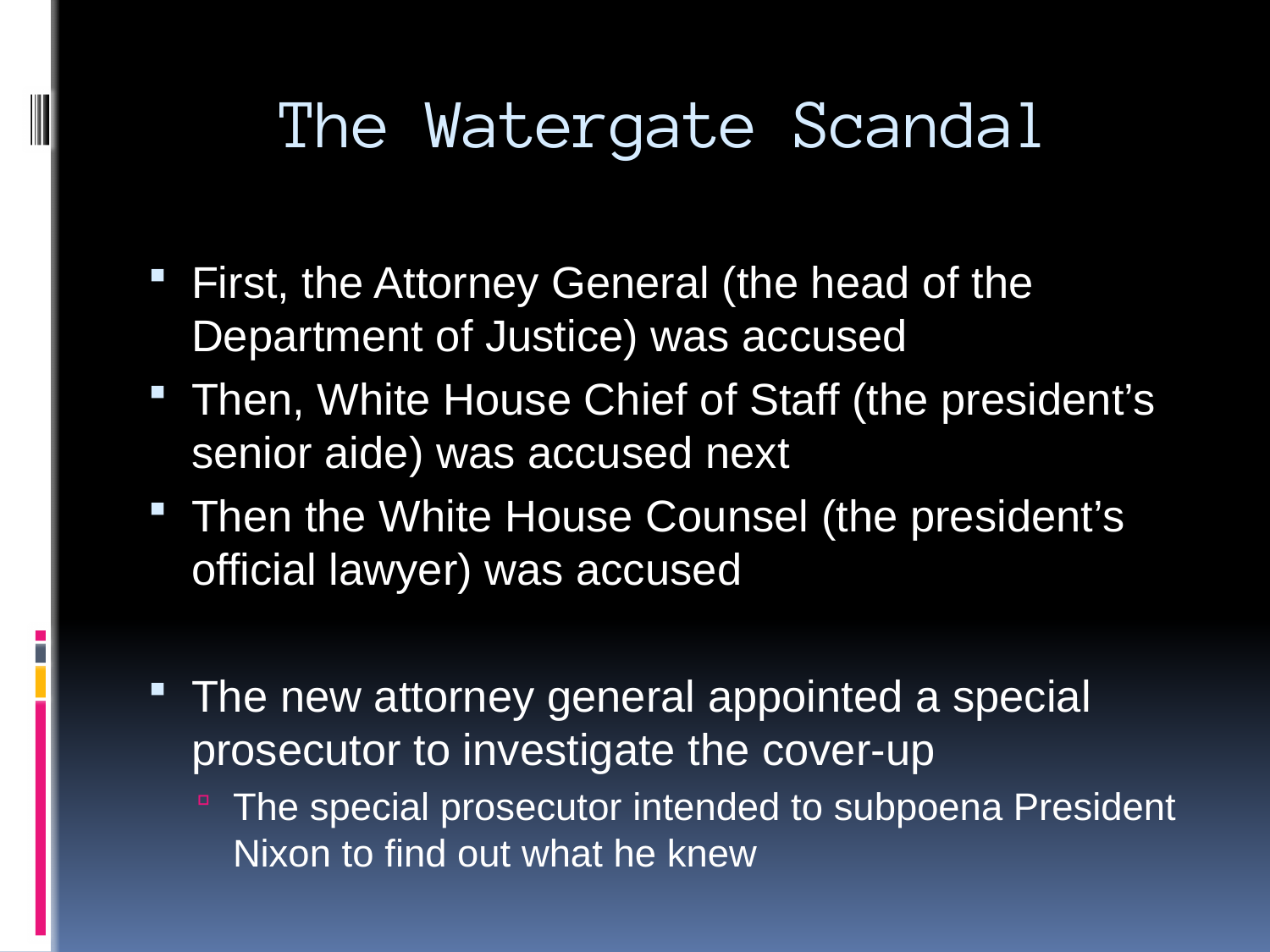

# The Watergate Scandal
First, the Attorney General (the head of the Department of Justice) was accused
Then, White House Chief of Staff (the president’s senior aide) was accused next
Then the White House Counsel (the president’s official lawyer) was accused

The new attorney general appointed a special prosecutor to investigate the cover-up
The special prosecutor intended to subpoena President Nixon to find out what he knew